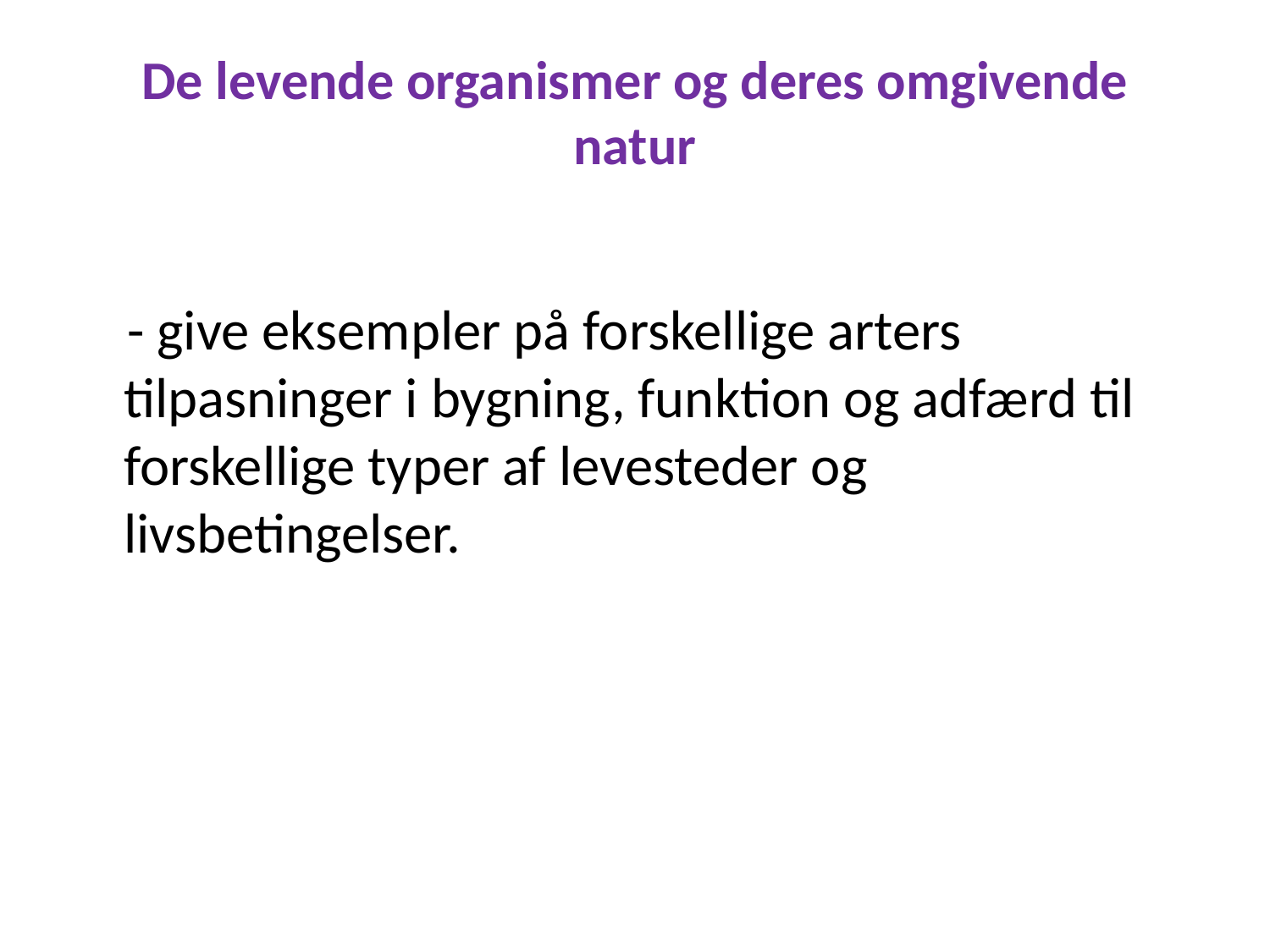

# De levende organismer og deres omgivende natur
    - give eksempler på forskellige arters tilpasninger i bygning, funktion og adfærd til forskellige typer af levesteder og livsbetingelser.